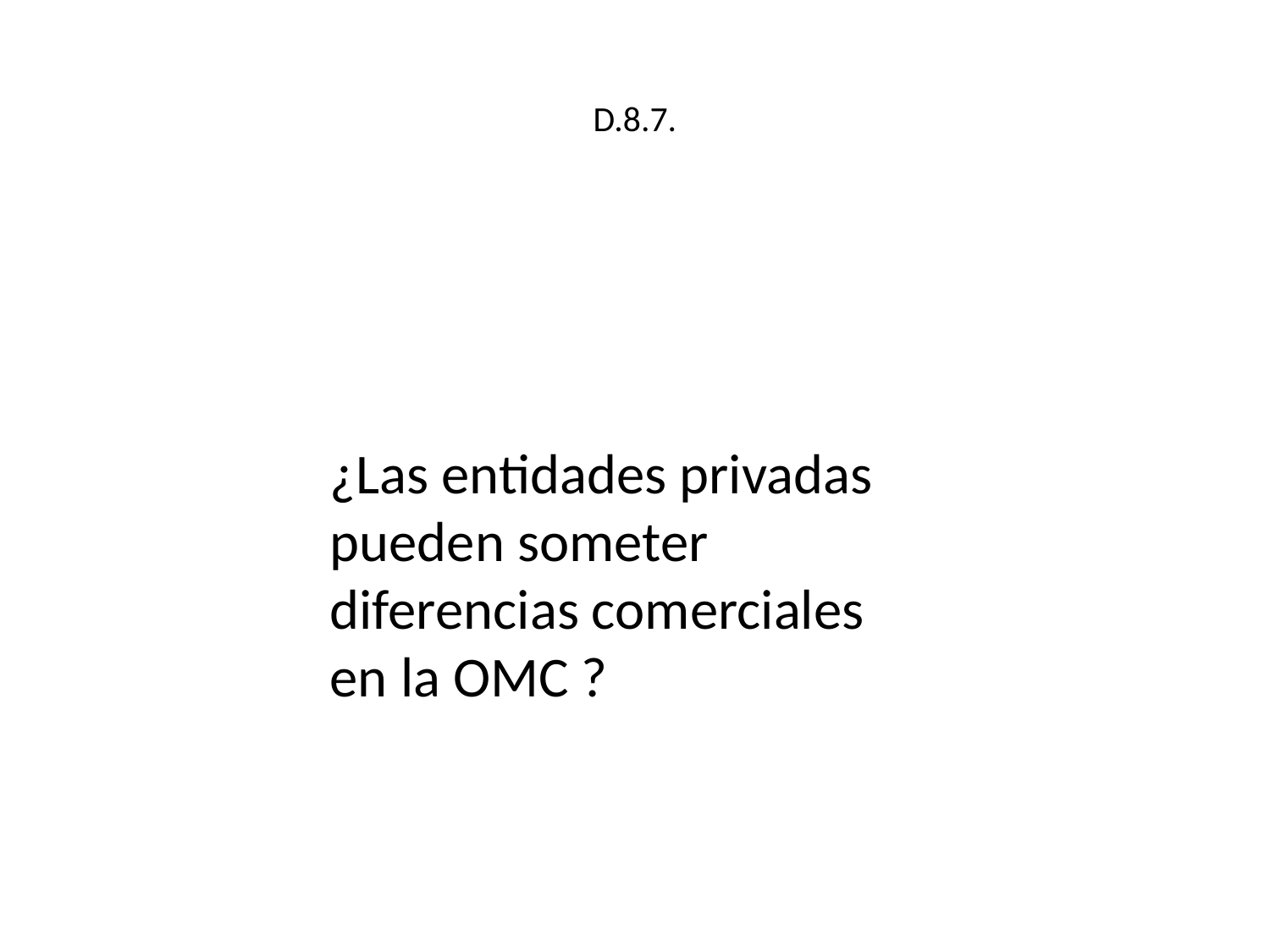

# D.8.7.

¿Las entidades privadas pueden someter diferencias comerciales  en la OMC ?